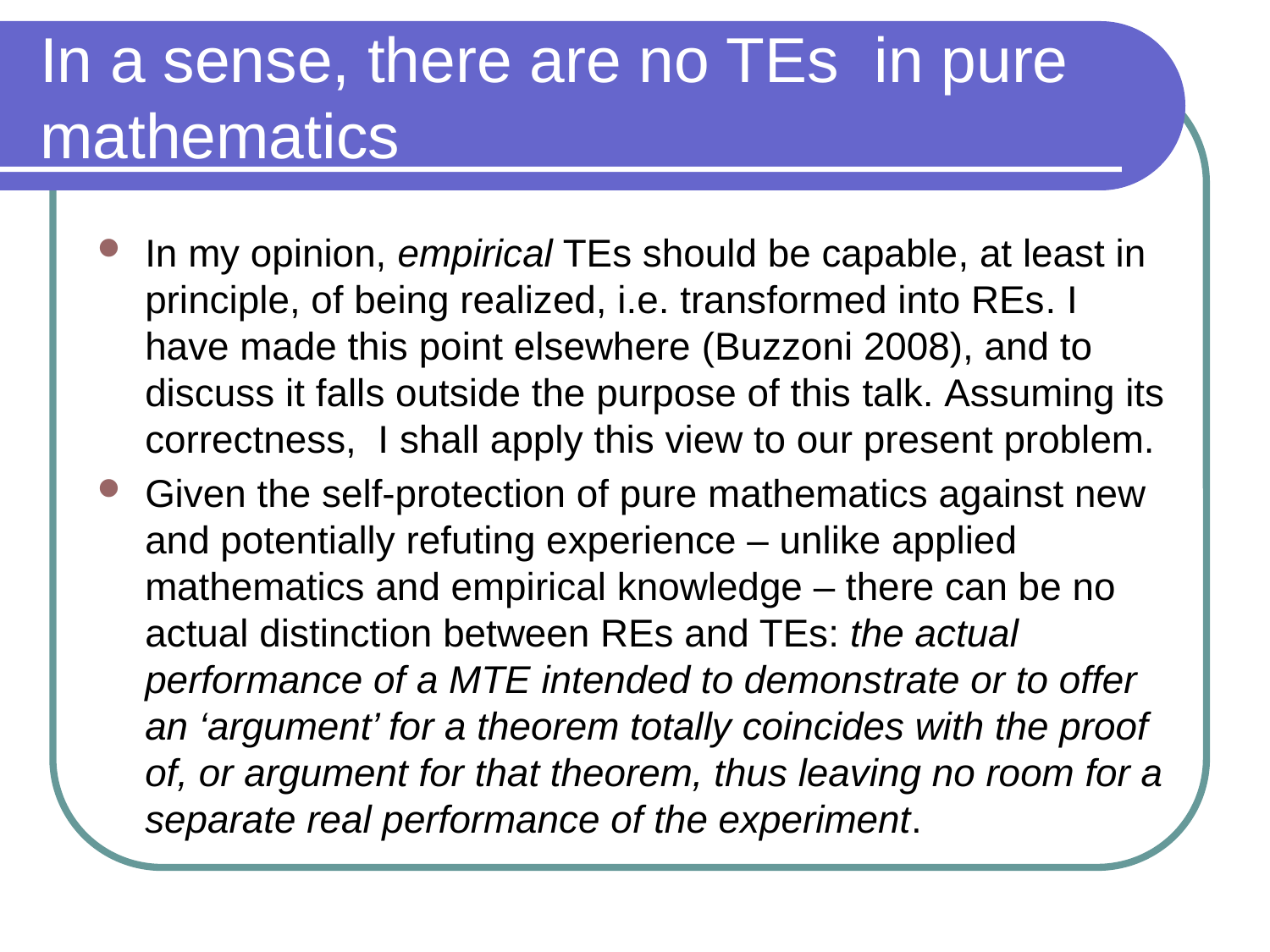

# In a sense, there are no TEs  in pure mathematics
In my opinion, empirical TEs should be capable, at least in principle, of being realized, i.e. transformed into REs. I have made this point elsewhere (Buzzoni 2008), and to discuss it falls outside the purpose of this talk. Assuming its correctness,  I shall apply this view to our present problem.
Given the self-protection of pure mathematics against new and potentially refuting experience – unlike applied mathematics and empirical knowledge – there can be no actual distinction between REs and TEs: the actual performance of a MTE intended to demonstrate or to offer an ‘argument’ for a theorem totally coincides with the proof of, or argument for that theorem, thus leaving no room for a separate real performance of the experiment.